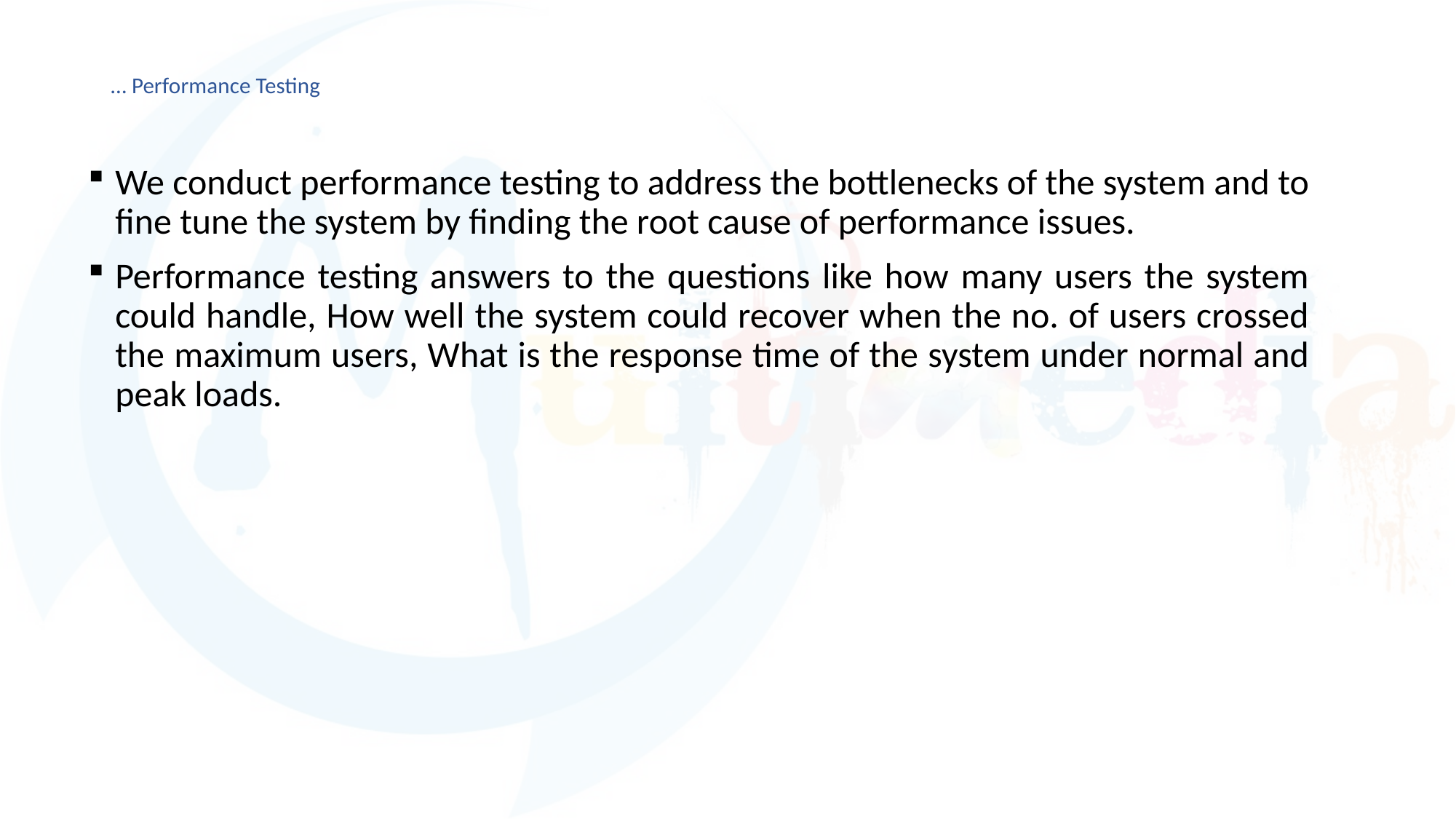

# … Performance Testing
We conduct performance testing to address the bottlenecks of the system and to fine tune the system by finding the root cause of performance issues.
Performance testing answers to the questions like how many users the system could handle, How well the system could recover when the no. of users crossed the maximum users, What is the response time of the system under normal and peak loads.